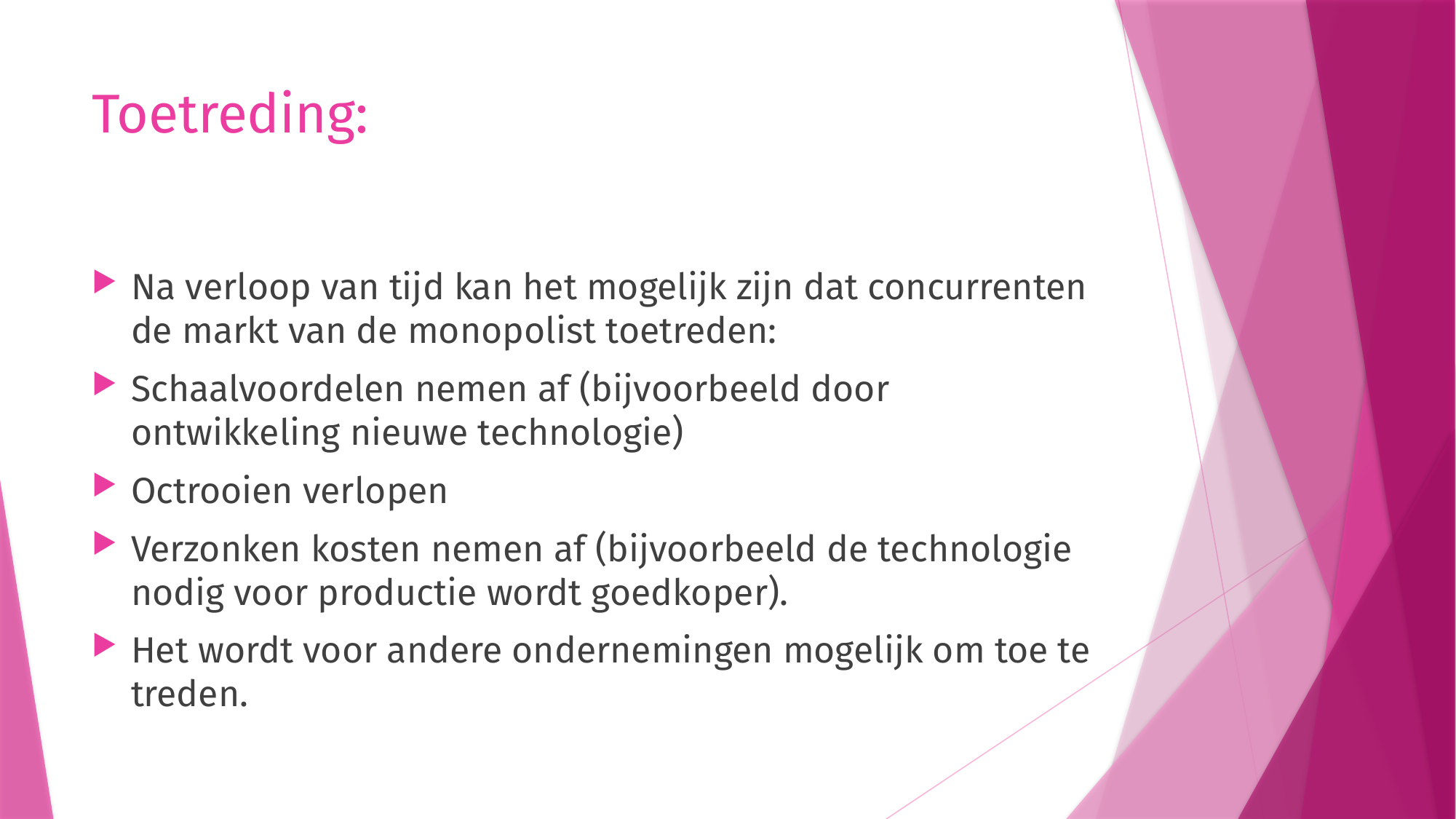

# Toetreding:
Na verloop van tijd kan het mogelijk zijn dat concurrenten de markt van de monopolist toetreden:
Schaalvoordelen nemen af (bijvoorbeeld door ontwikkeling nieuwe technologie)
Octrooien verlopen
Verzonken kosten nemen af (bijvoorbeeld de technologie nodig voor productie wordt goedkoper).
Het wordt voor andere ondernemingen mogelijk om toe te treden.